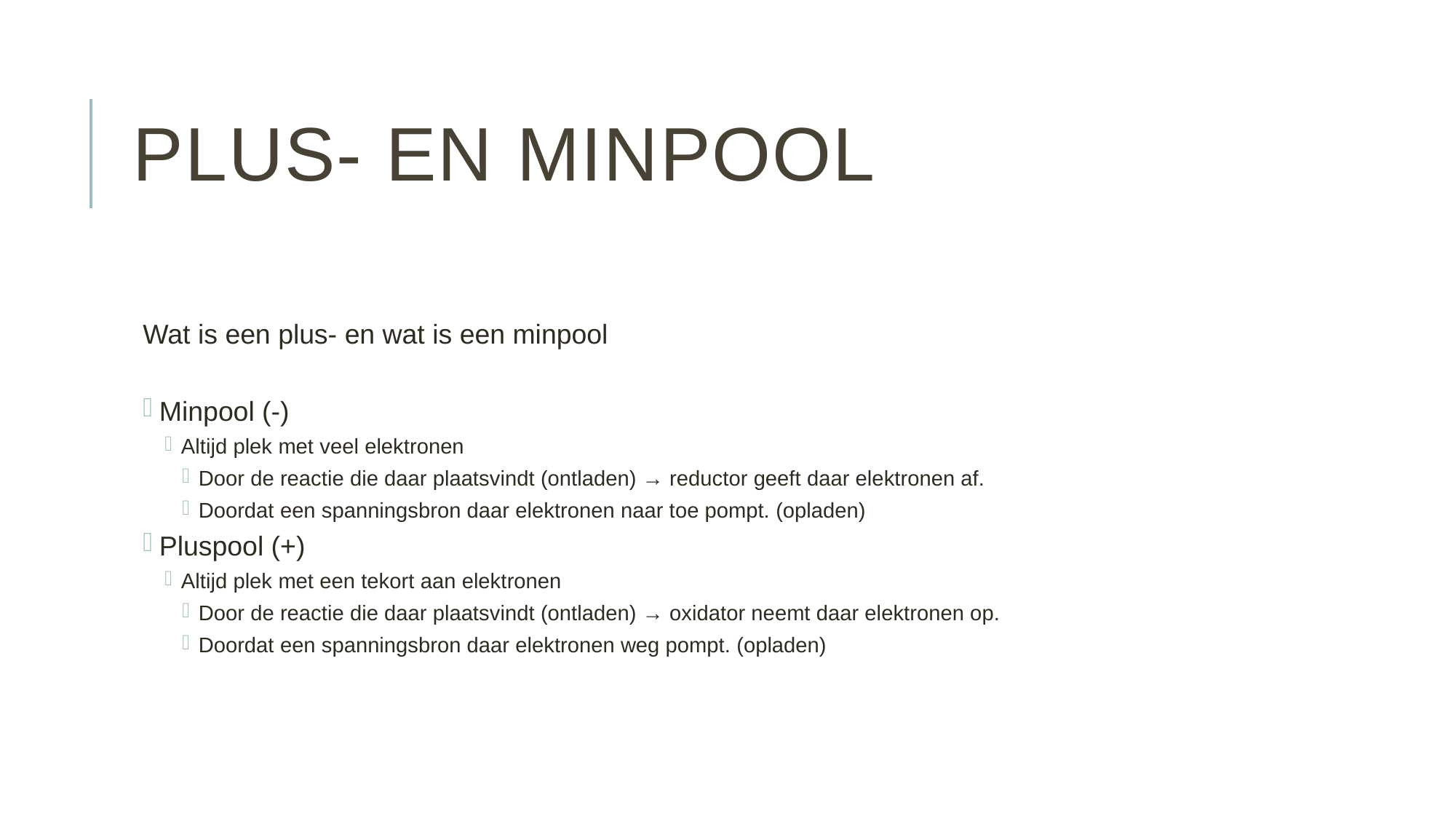

# Plus- en minpool

Wat is een plus- en wat is een minpool

Minpool (-)
Altijd plek met veel elektronen
Door de reactie die daar plaatsvindt (ontladen) → reductor geeft daar elektronen af.
Doordat een spanningsbron daar elektronen naar toe pompt. (opladen)
Pluspool (+)
Altijd plek met een tekort aan elektronen
Door de reactie die daar plaatsvindt (ontladen) → oxidator neemt daar elektronen op.
Doordat een spanningsbron daar elektronen weg pompt. (opladen)